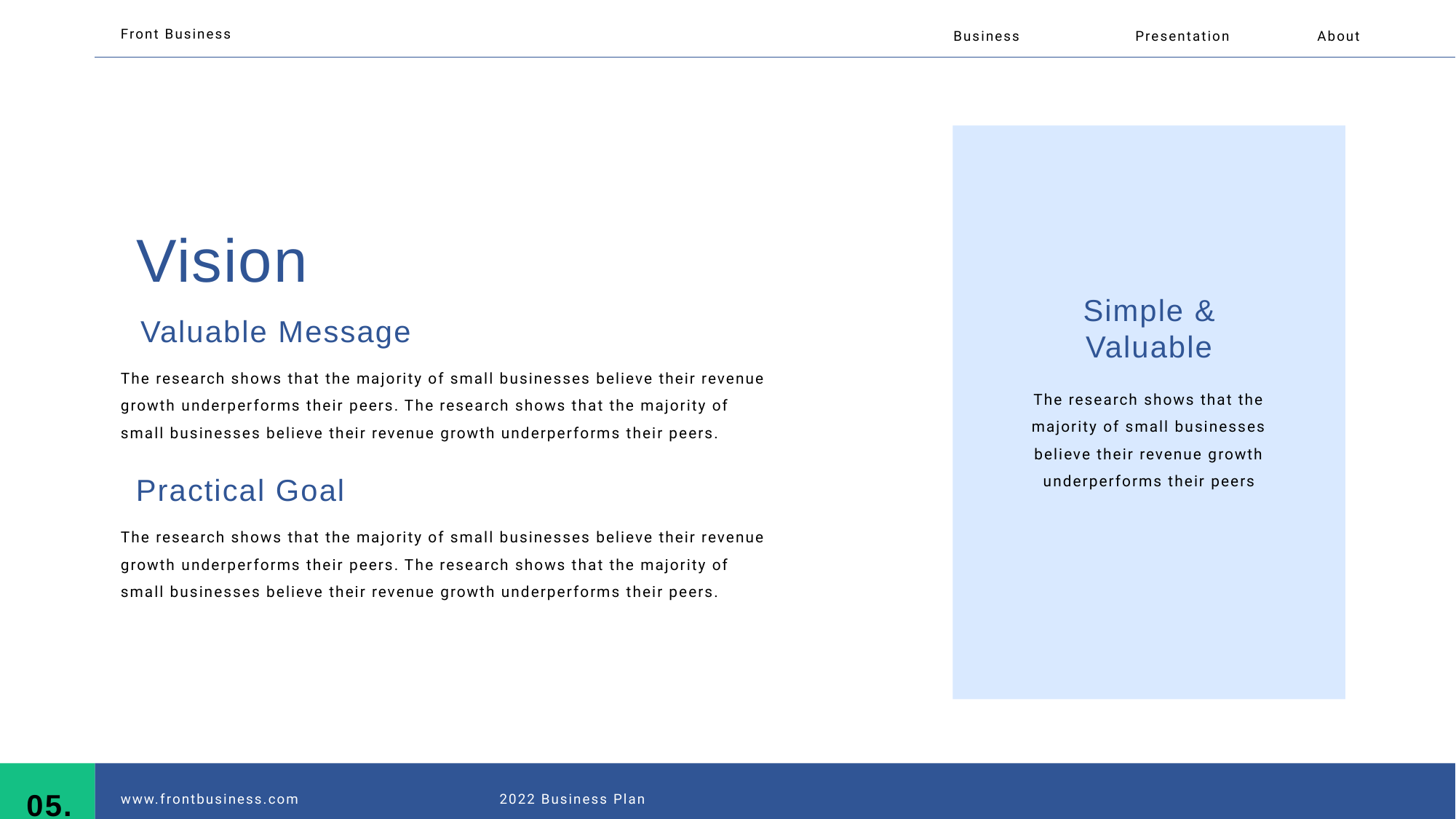

Front Business
Business
Presentation
About

Vision
Simple &
Valuable
Valuable Message
The research shows that the majority of small businesses believe their revenue growth underperforms their peers. The research shows that the majority of small businesses believe their revenue growth underperforms their peers.
The research shows that the majority of small businesses believe their revenue growth underperforms their peers
Practical Goal
The research shows that the majority of small businesses believe their revenue growth underperforms their peers. The research shows that the majority of small businesses believe their revenue growth underperforms their peers.
05.

www.frontbusiness.com
2022 Business Plan